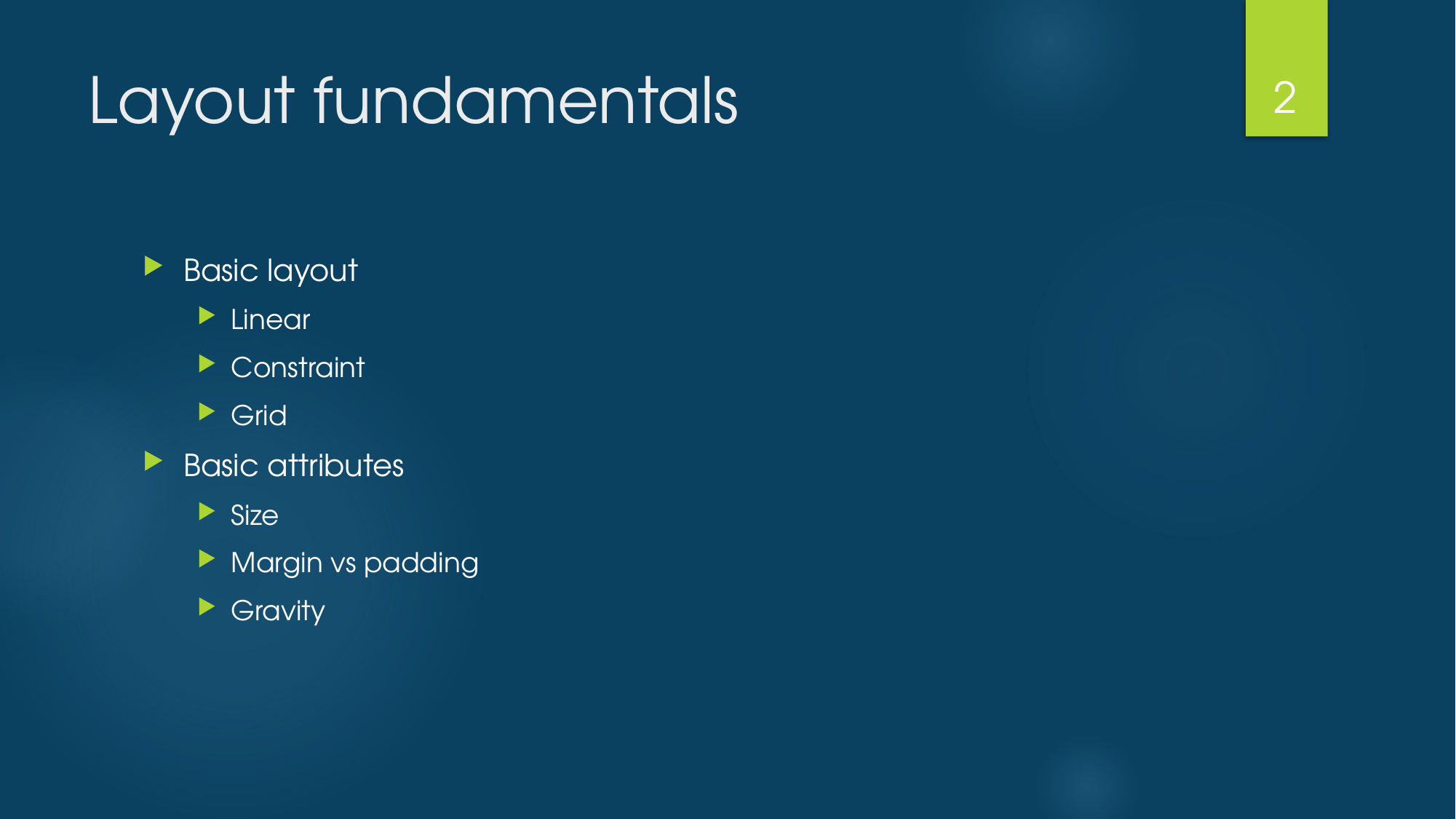

2
# Layout fundamentals
Basic layout
Linear
Constraint
Grid
Basic attributes
Size
Margin vs padding
Gravity